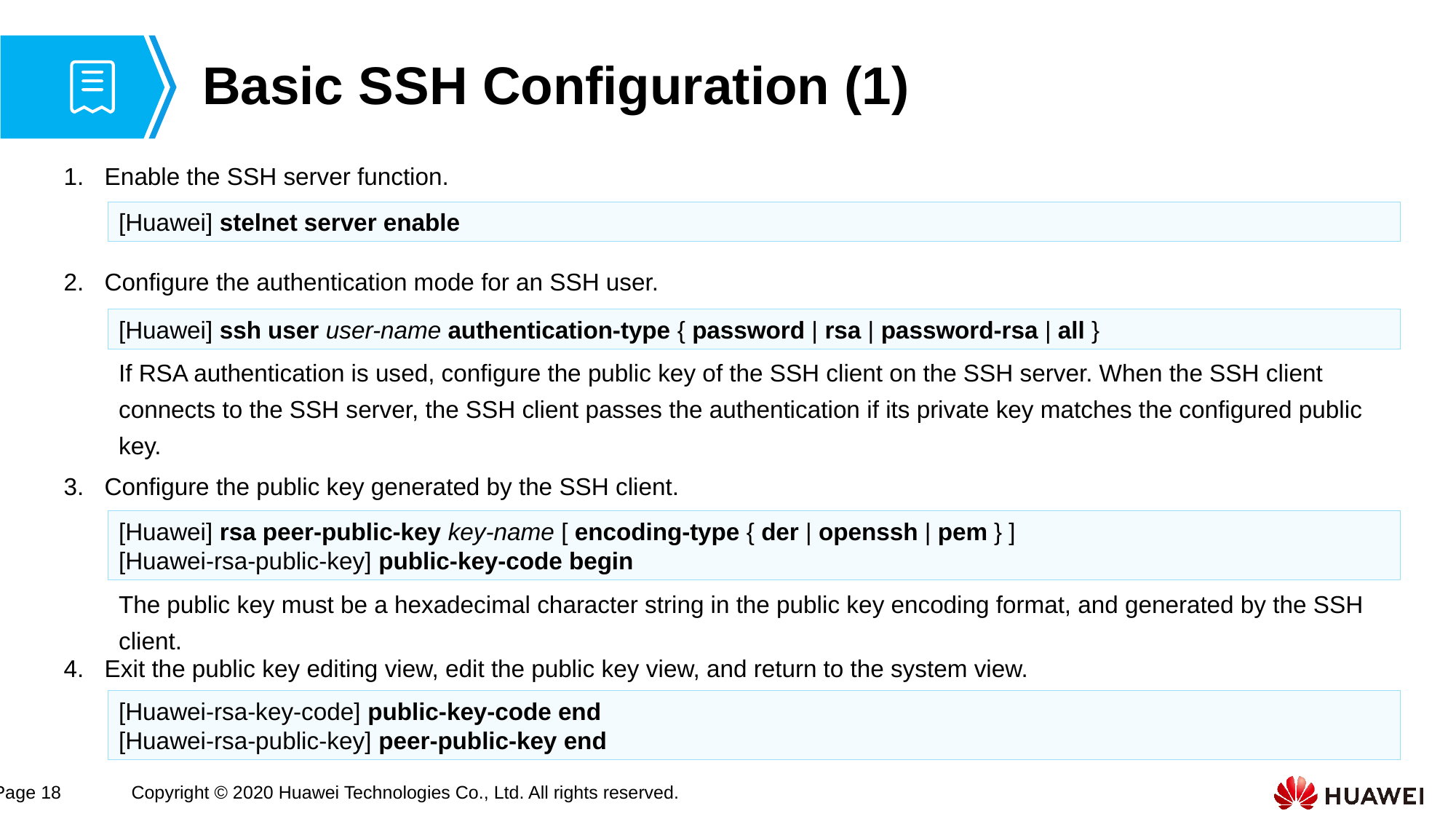

# Basic SSH Configuration (1)
Enable the SSH server function.
[Huawei] stelnet server enable
Configure the authentication mode for an SSH user.
[Huawei] ssh user user-name authentication-type { password | rsa | password-rsa | all }
If RSA authentication is used, configure the public key of the SSH client on the SSH server. When the SSH client connects to the SSH server, the SSH client passes the authentication if its private key matches the configured public key.
Configure the public key generated by the SSH client.
[Huawei] rsa peer-public-key key-name [ encoding-type { der | openssh | pem } ]
[Huawei-rsa-public-key] public-key-code begin
The public key must be a hexadecimal character string in the public key encoding format, and generated by the SSH client.
Exit the public key editing view, edit the public key view, and return to the system view.
[Huawei-rsa-key-code] public-key-code end
[Huawei-rsa-public-key] peer-public-key end